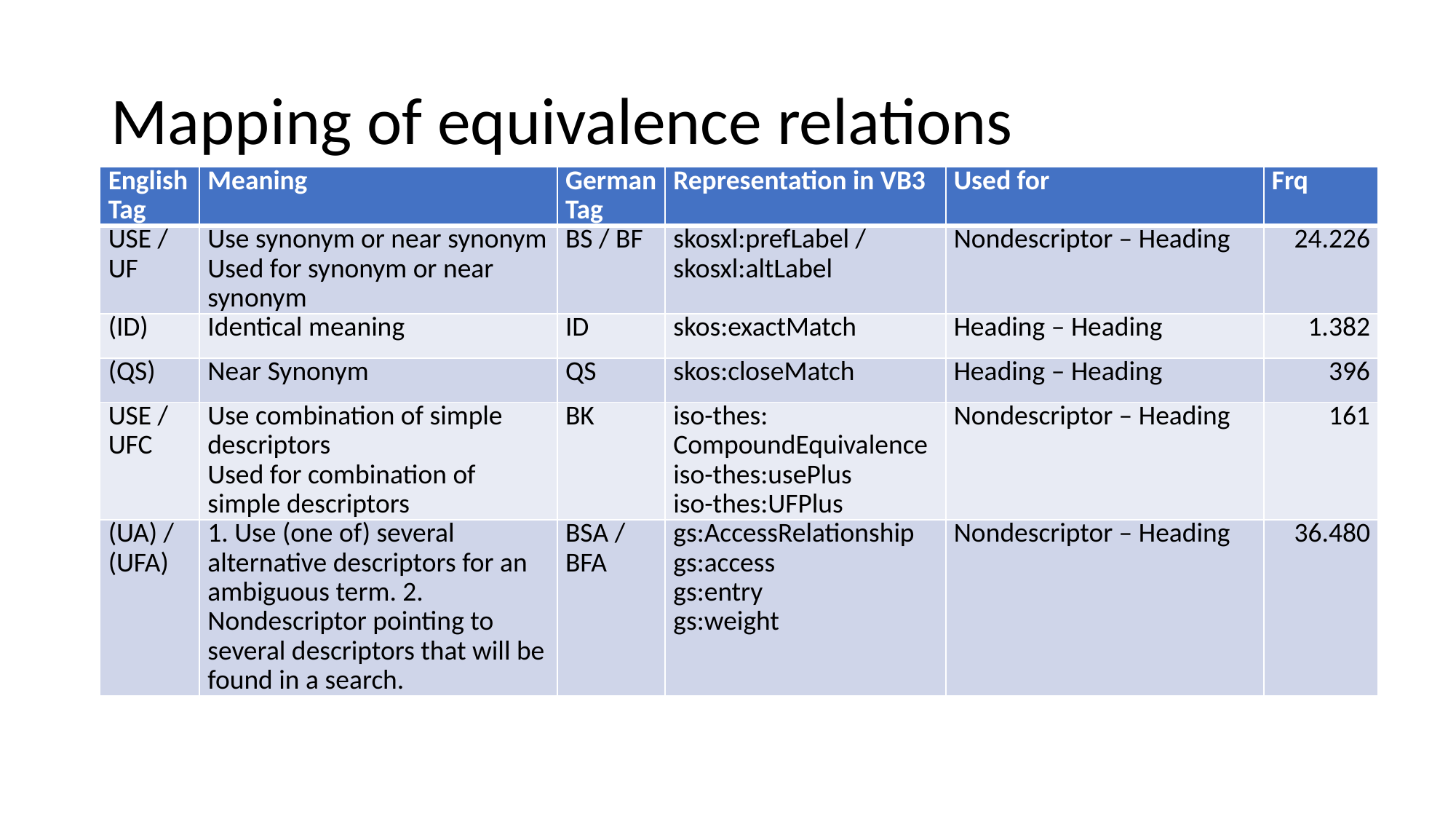

# Mapping of equivalence relations
| English Tag | Meaning | German Tag | Representation in VB3 | Used for | Frq |
| --- | --- | --- | --- | --- | --- |
| USE / UF | Use synonym or near synonym Used for synonym or near synonym | BS / BF | skosxl:prefLabel / skosxl:altLabel | Nondescriptor – Heading | 24.226 |
| (ID) | Identical meaning | ID | skos:exactMatch | Heading – Heading | 1.382 |
| (QS) | Near Synonym | QS | skos:closeMatch | Heading – Heading | 396 |
| USE / UFC | Use combination of simple descriptors Used for combination of simple descriptors | BK | iso-thes: CompoundEquivalence iso-thes:usePlus iso-thes:UFPlus | Nondescriptor – Heading | 161 |
| (UA) / (UFA) | 1. Use (one of) several alternative descriptors for an ambiguous term. 2. Nondescriptor pointing to several descriptors that will be found in a search. | BSA / BFA | gs:AccessRelationship gs:access gs:entry gs:weight | Nondescriptor – Heading | 36.480 |